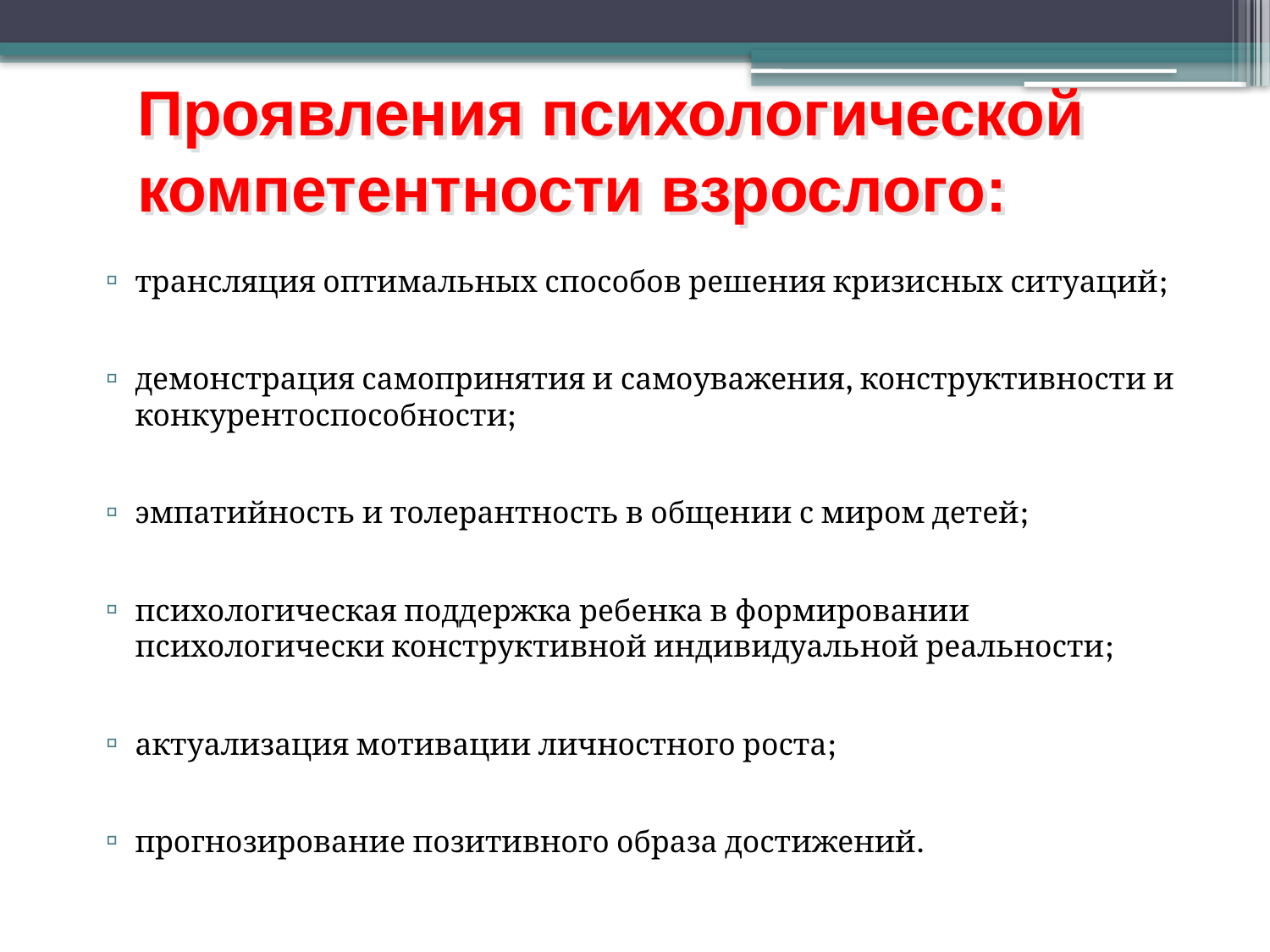

Проявления психологической компетентности взрослого:
трансляция оптимальных способов решения кризисных ситуаций;

демонстрация самопринятия и самоуважения, конструктивности и конкурентоспособности;

эмпатийность и толерантность в общении с миром детей;

психологическая поддержка ребенка в формировании психологически конструктивной индивидуальной реальности;

актуализация мотивации личностного роста;

прогнозирование позитивного образа достижений.